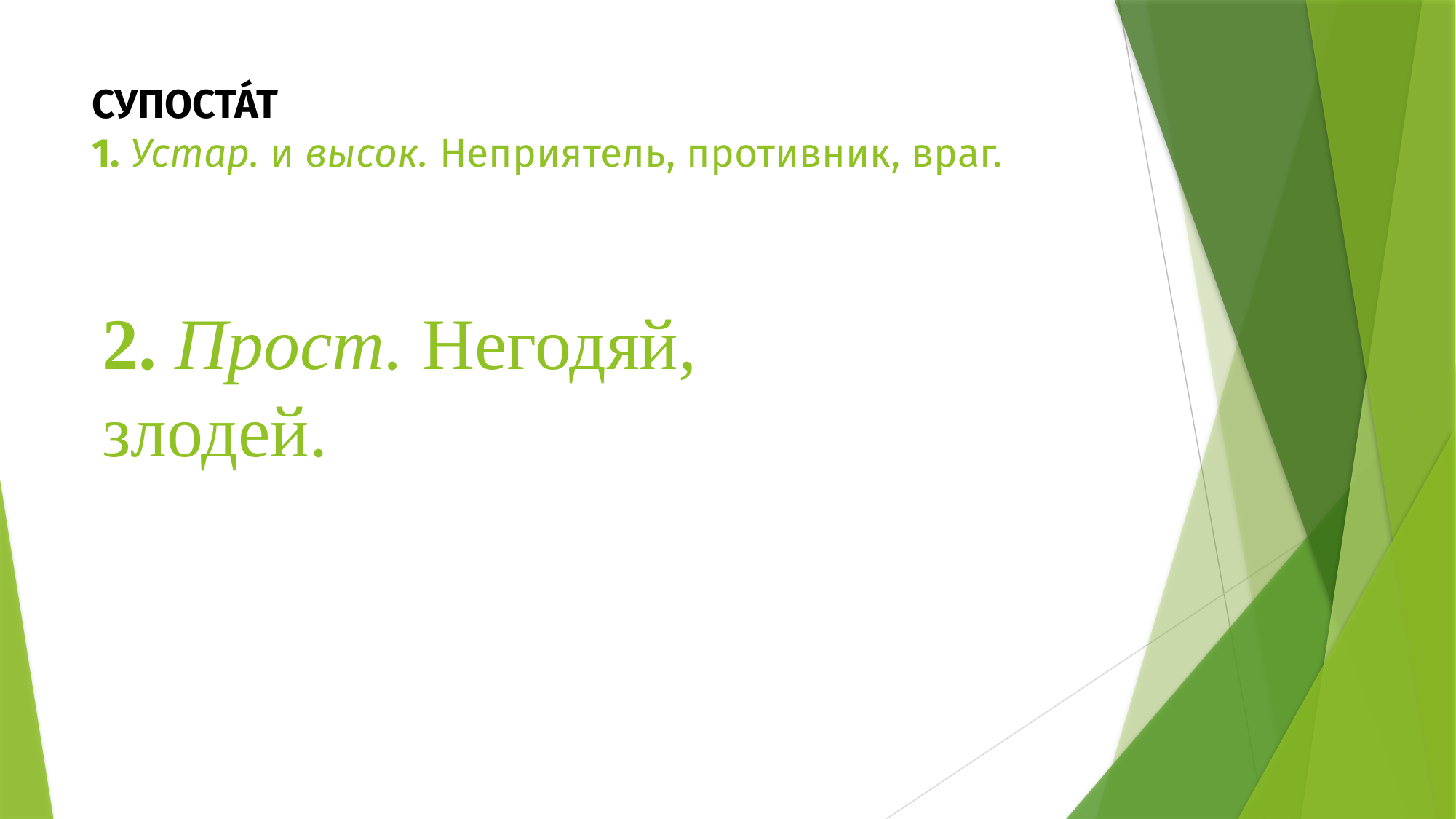

# СУПОСТА́Т 1. Устар. и высок. Неприятель, противник, враг.
2. Прост. Негодяй, злодей.